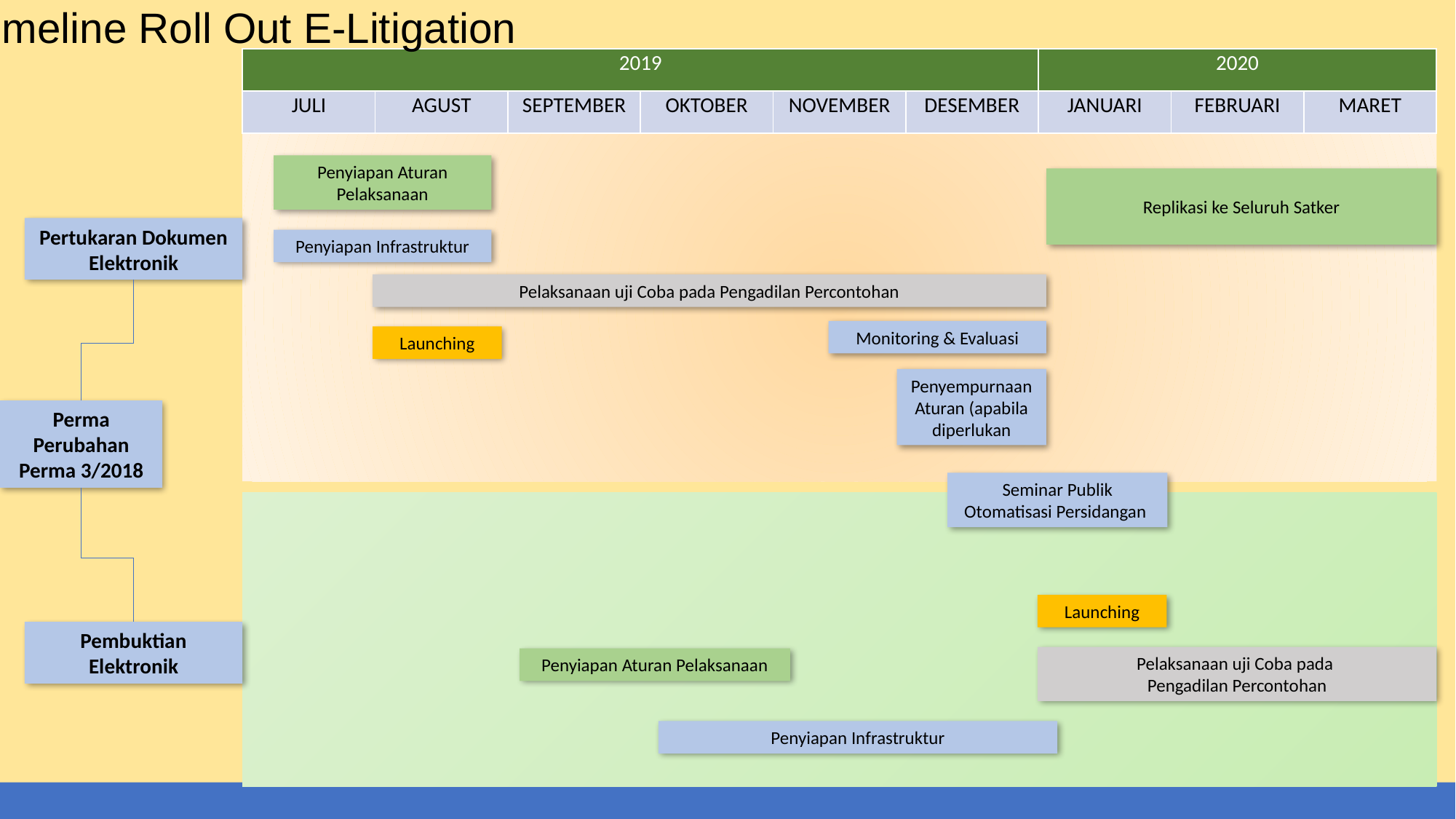

Timeline Roll Out E-Litigation
| 2019 |  |  |  |  |  | 2020 |  |  |
| --- | --- | --- | --- | --- | --- | --- | --- | --- |
| JULI | AGUST | SEPTEMBER | OKTOBER | NOVEMBER | DESEMBER | JANUARI | FEBRUARI | MARET |

Penyiapan Aturan Pelaksanaan

Replikasi ke Seluruh Satker

Pertukaran Dokumen Elektronik
Penyiapan Infrastruktur
Pelaksanaan uji Coba pada Pengadilan Percontohan
Monitoring & Evaluasi
Launching
Penyempurnaan Aturan (apabila diperlukan
Perma Perubahan Perma 3/2018
Seminar Publik Otomatisasi Persidangan

Launching
Pembuktian Elektronik
Pelaksanaan uji Coba pada
Pengadilan Percontohan
Penyiapan Aturan Pelaksanaan
Penyiapan Infrastruktur